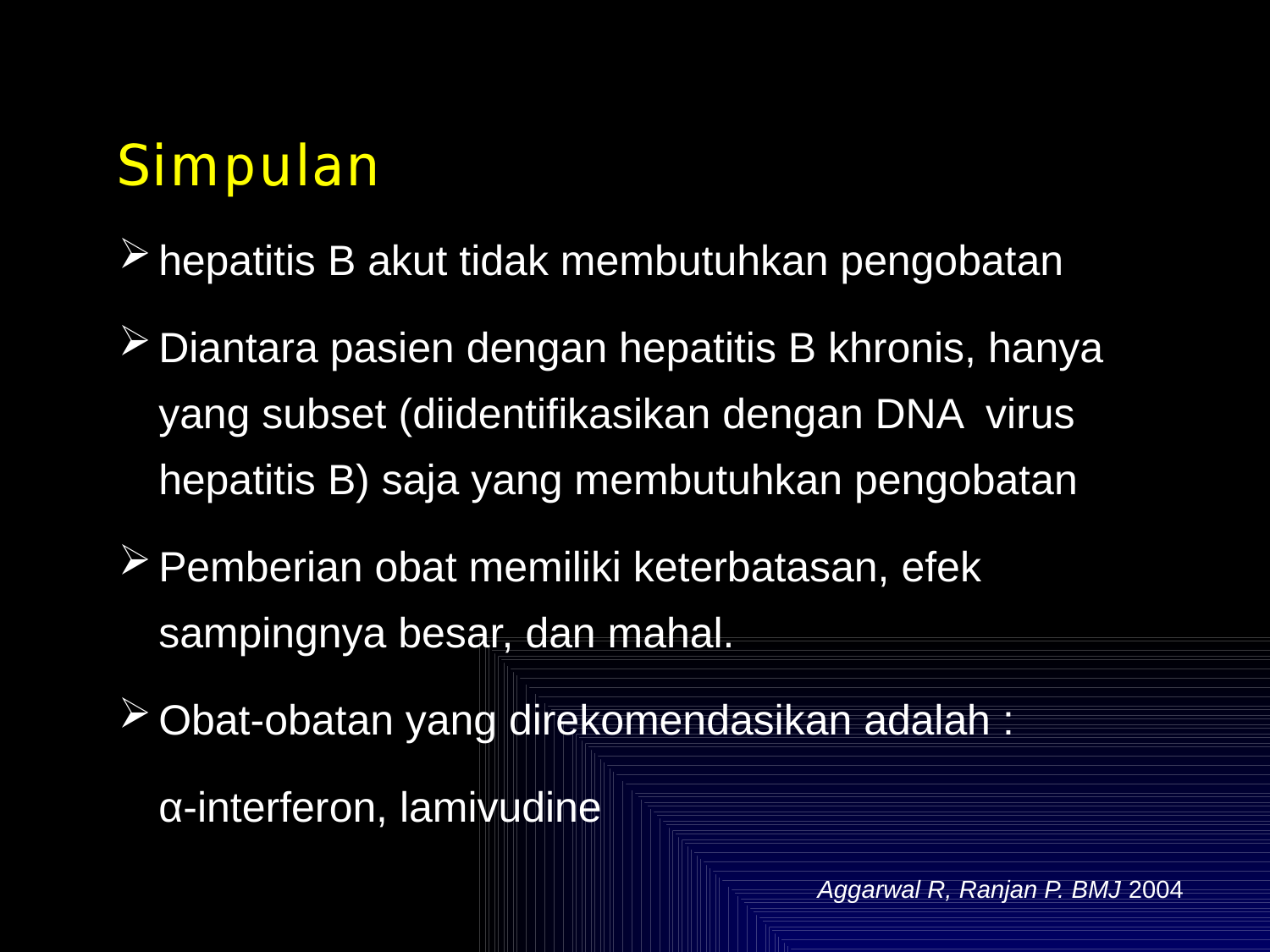

Simpulan
hepatitis B akut tidak membutuhkan pengobatan
Diantara pasien dengan hepatitis B khronis, hanya yang subset (diidentifikasikan dengan DNA  virus hepatitis B) saja yang membutuhkan pengobatan
Pemberian obat memiliki keterbatasan, efek sampingnya besar, dan mahal.
Obat-obatan yang direkomendasikan adalah :
	α-interferon, lamivudine
Aggarwal R, Ranjan P. BMJ 2004